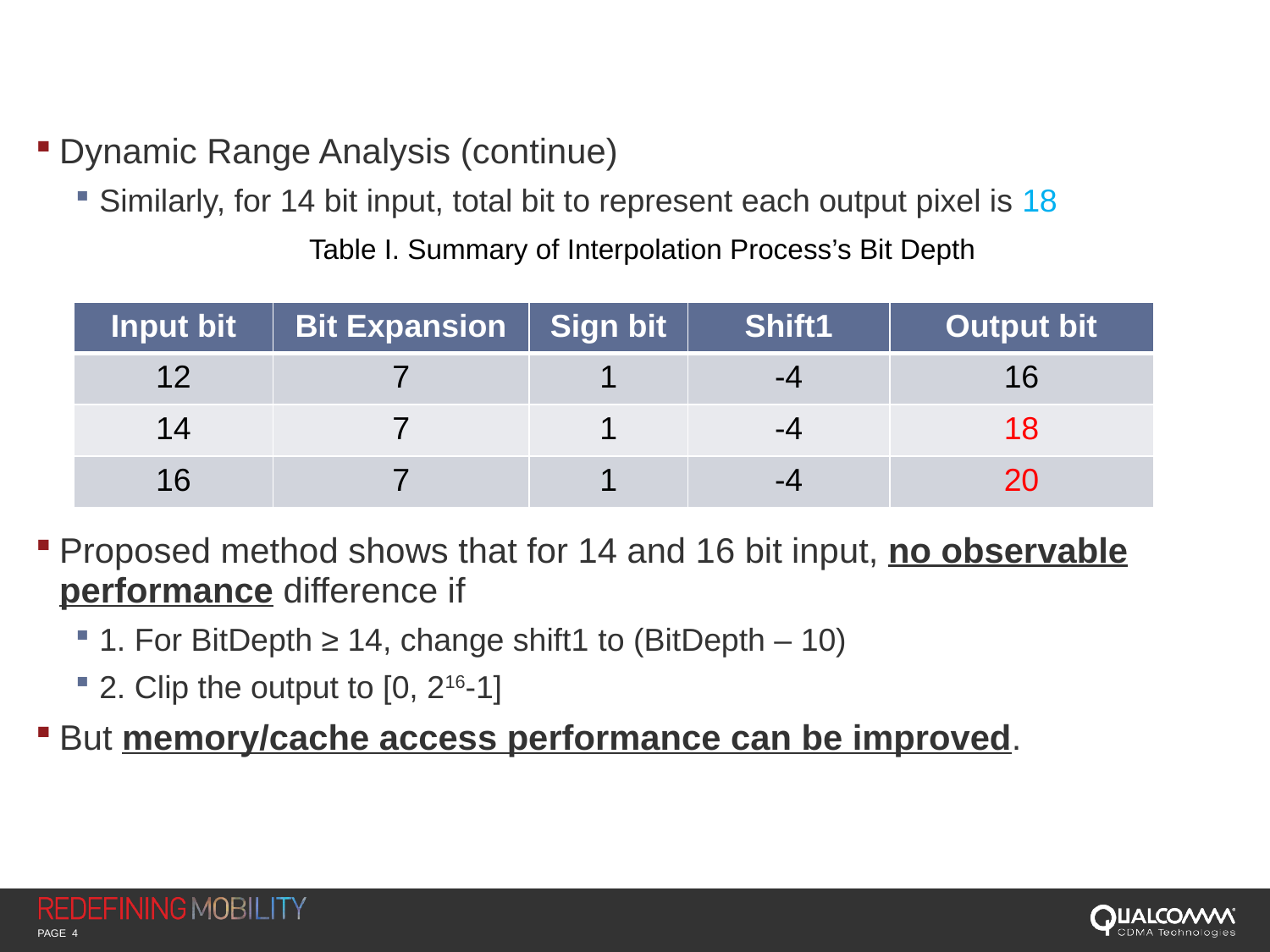

#
Dynamic Range Analysis (continue)
Similarly, for 14 bit input, total bit to represent each output pixel is 18
	            Table I. Summary of Interpolation Process’s Bit Depth

Proposed method shows that for 14 and 16 bit input, no observable performance difference if
1. For BitDepth ≥ 14, change shift1 to (BitDepth – 10)
2. Clip the output to [0, 216-1]
But memory/cache access performance can be improved.

| Input bit | Bit Expansion | Sign bit | Shift1 | Output bit |
| --- | --- | --- | --- | --- |
| 12 | 7 | 1 | -4 | 16 |
| 14 | 7 | 1 | -4 | 18 |
| 16 | 7 | 1 | -4 | 20 |